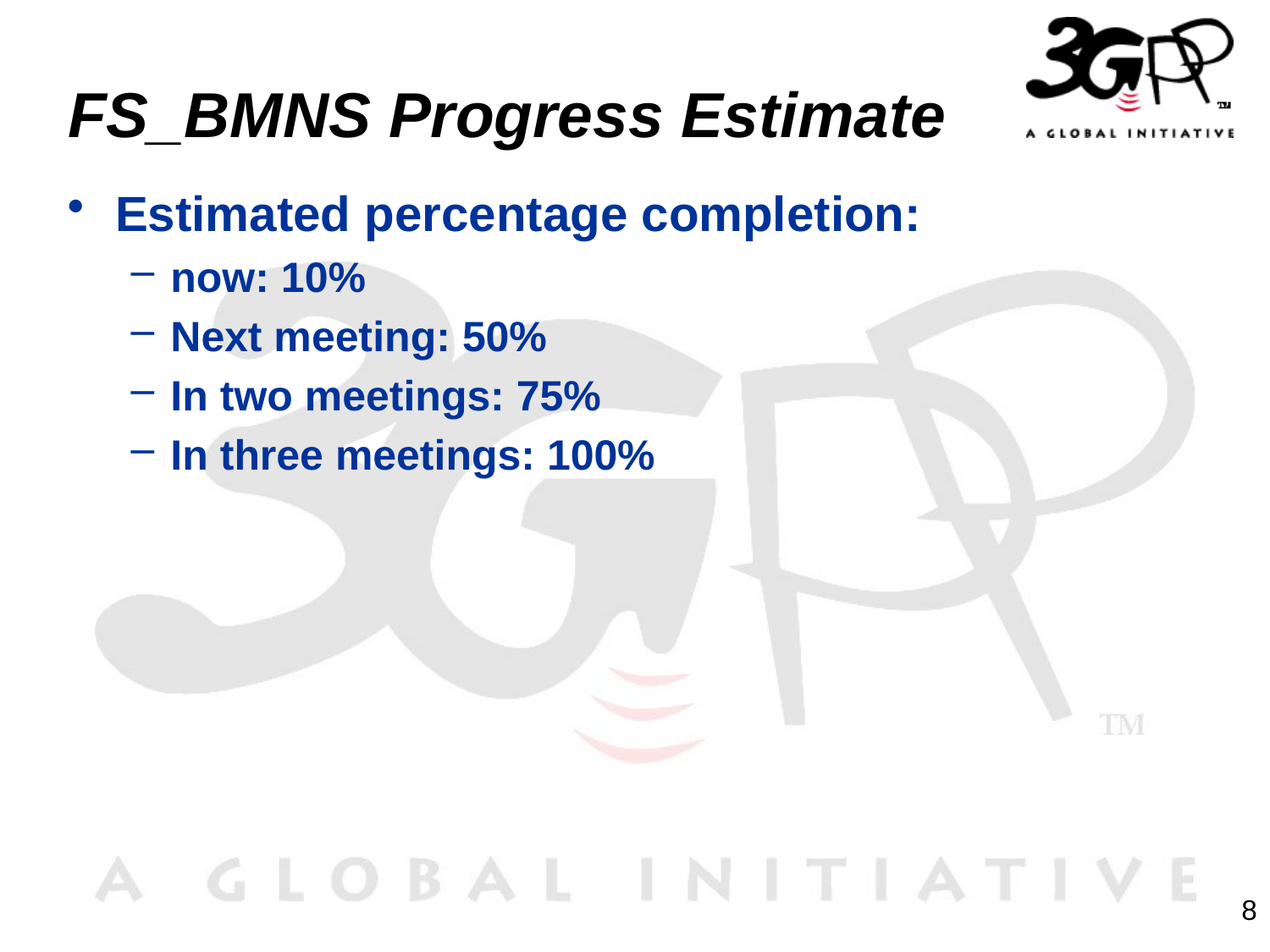

# FS_BMNS Progress Estimate
Estimated percentage completion:
now: 10%
Next meeting: 50%
In two meetings: 75%
In three meetings: 100%
8